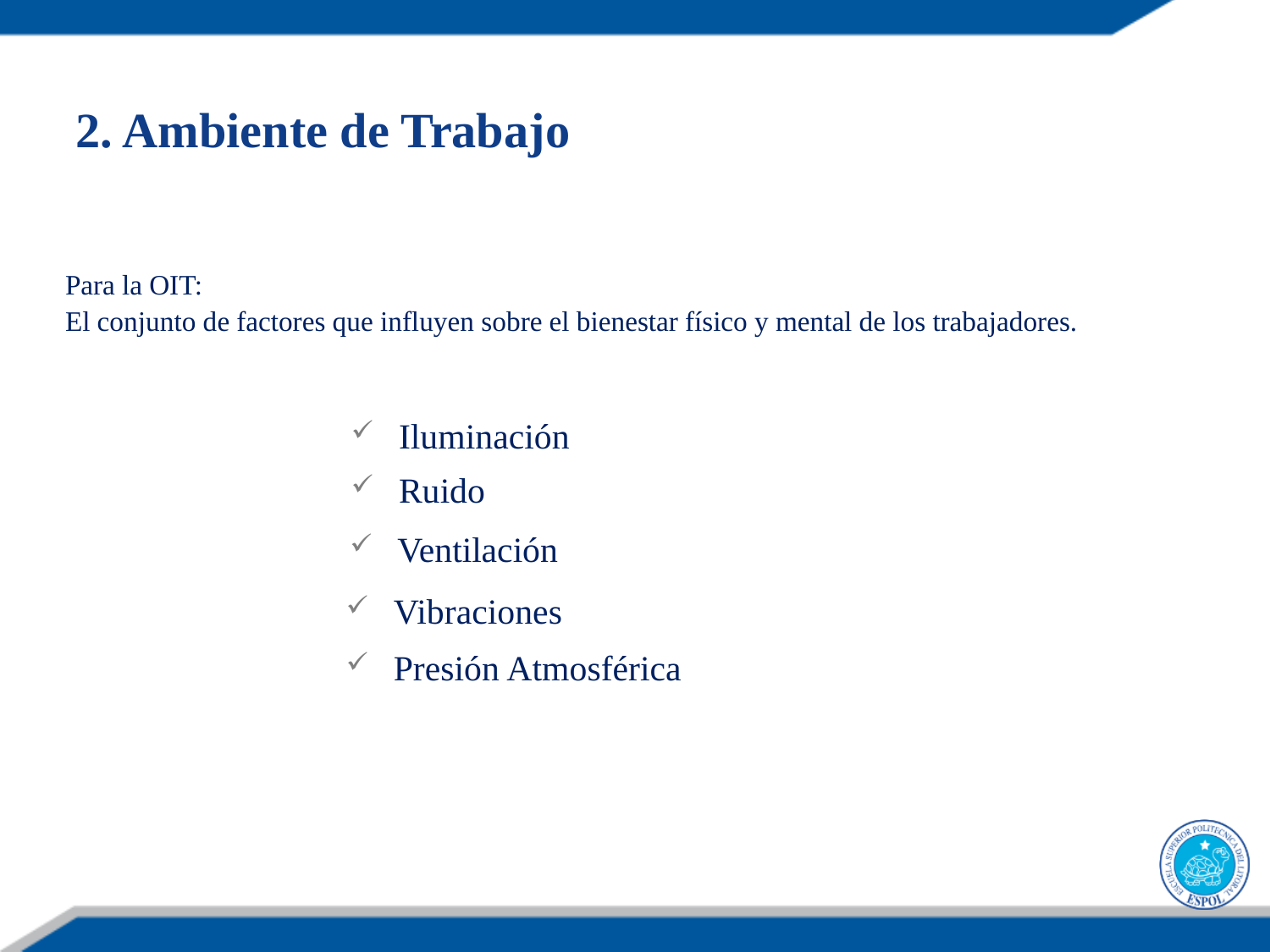

2. Ambiente de Trabajo

Para la OIT:
El conjunto de factores que influyen sobre el bienestar físico y mental de los trabajadores.
Iluminación
Ruido
Ventilación
Vibraciones
Presión Atmosférica